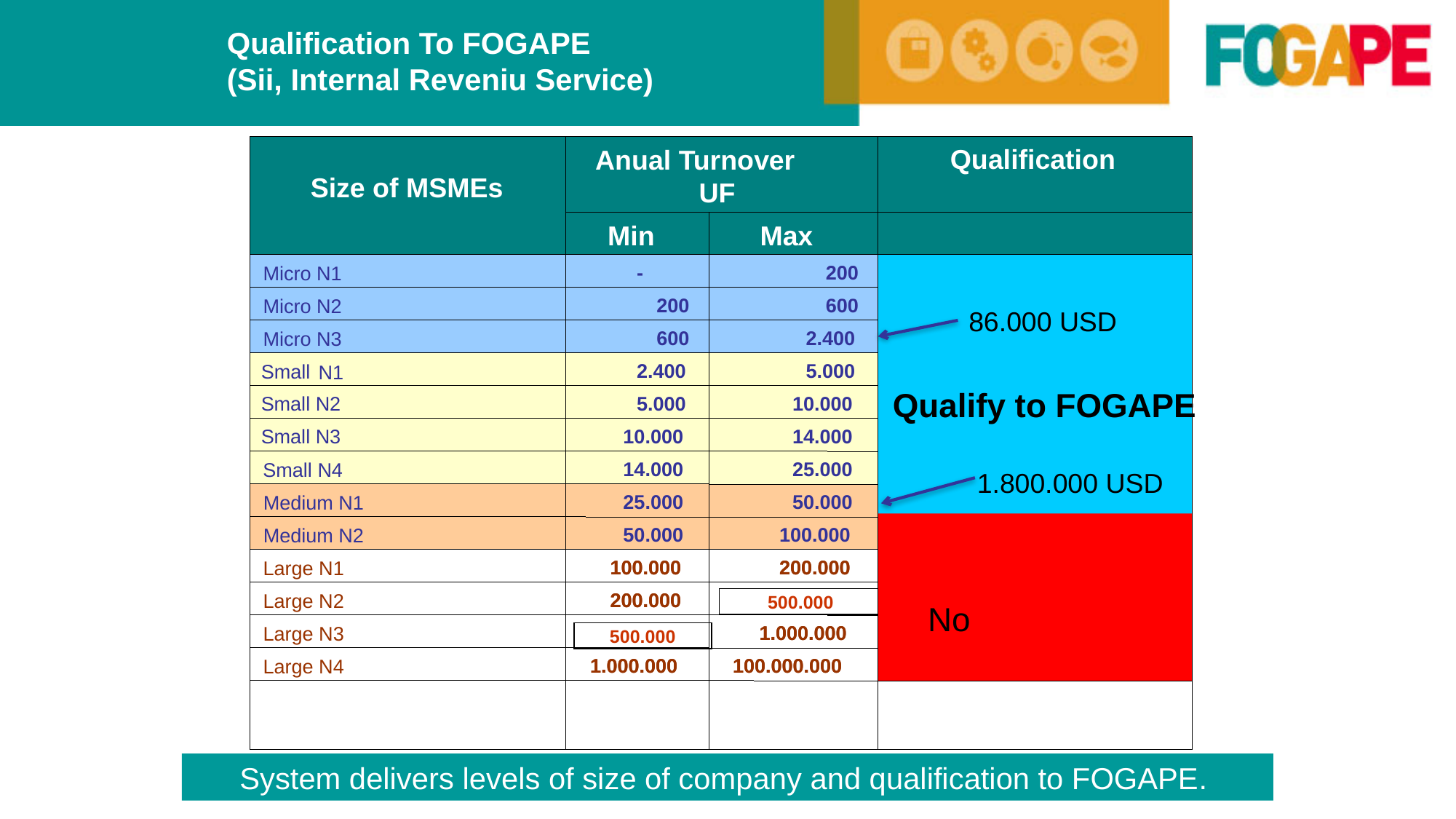

Qualification To FOGAPE
(Sii, Internal Reveniu Service)

        Qualification

Nivel de Ventas
Anual Turnover
Size of MSMEs
UF
UF

Resultado
Min
Min
Max
Max

-
-
200
200
Micro Empresa N1
Micro N1

200
200
600
600
Micro Empresa N2
Micro N2

600
600
2.400
2.400
Micro Empresa N3
Micro N3

2.400
2.400
5.000
5.000
 Small
Peque
ñ
a  Empresa N1
 N1
Califican
Qualify to FOGAPE

Small N2

5.000
5.000
10.000
10.000
Peque
ñ

a  Empresa N2

Small N3

10.000
10.000
14.000
14.000
Peque
ñ
a  Empresa N3

14.000
14.000
25.000
25.000
Peque
Small N4
ñ
a  Empresa N4

25.000
25.000
50.000
50.000
Empresa Mediana N1
Medium N1

50.000
50.000
100.000
100.000
Empresa Mediana N2
Medium N2

100.000
100.000
200.000
200.000
Large N1

200.000
200.000
Large N2
No califican
No

1.000.000
1.000.000
Large N3

1.000.000
1.000.000
100.000.000
100.000.000
Large N4

86.000 USD
1.800.000 USD
500.000
No Califican
500.000
System delivers levels of size of company and qualification to FOGAPE.